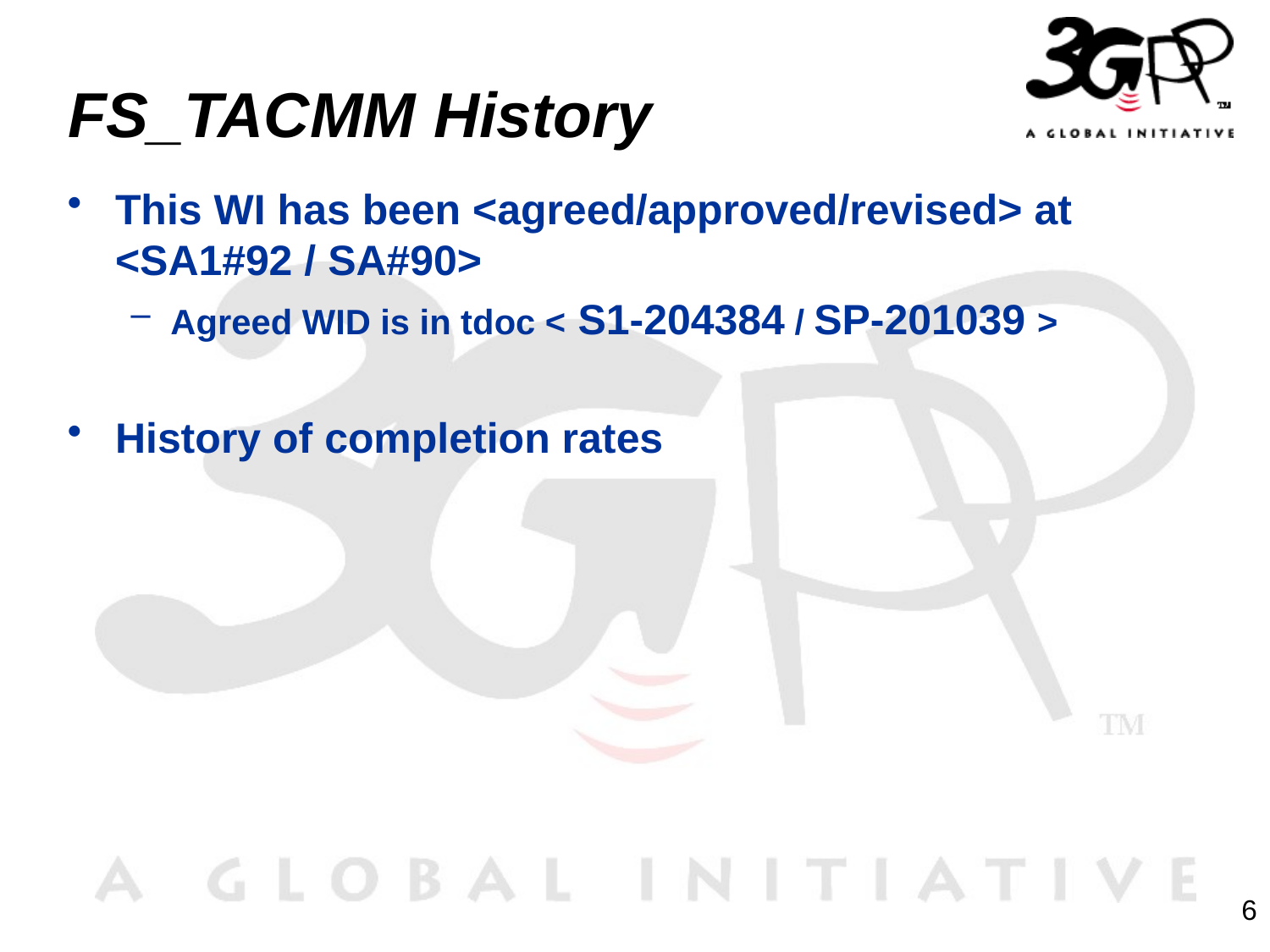

# FS_TACMM History
This WI has been <agreed/approved/revised> at <SA1#92 / SA#90>
Agreed WID is in tdoc < S1-204384 / SP-201039 >

History of completion rates
6